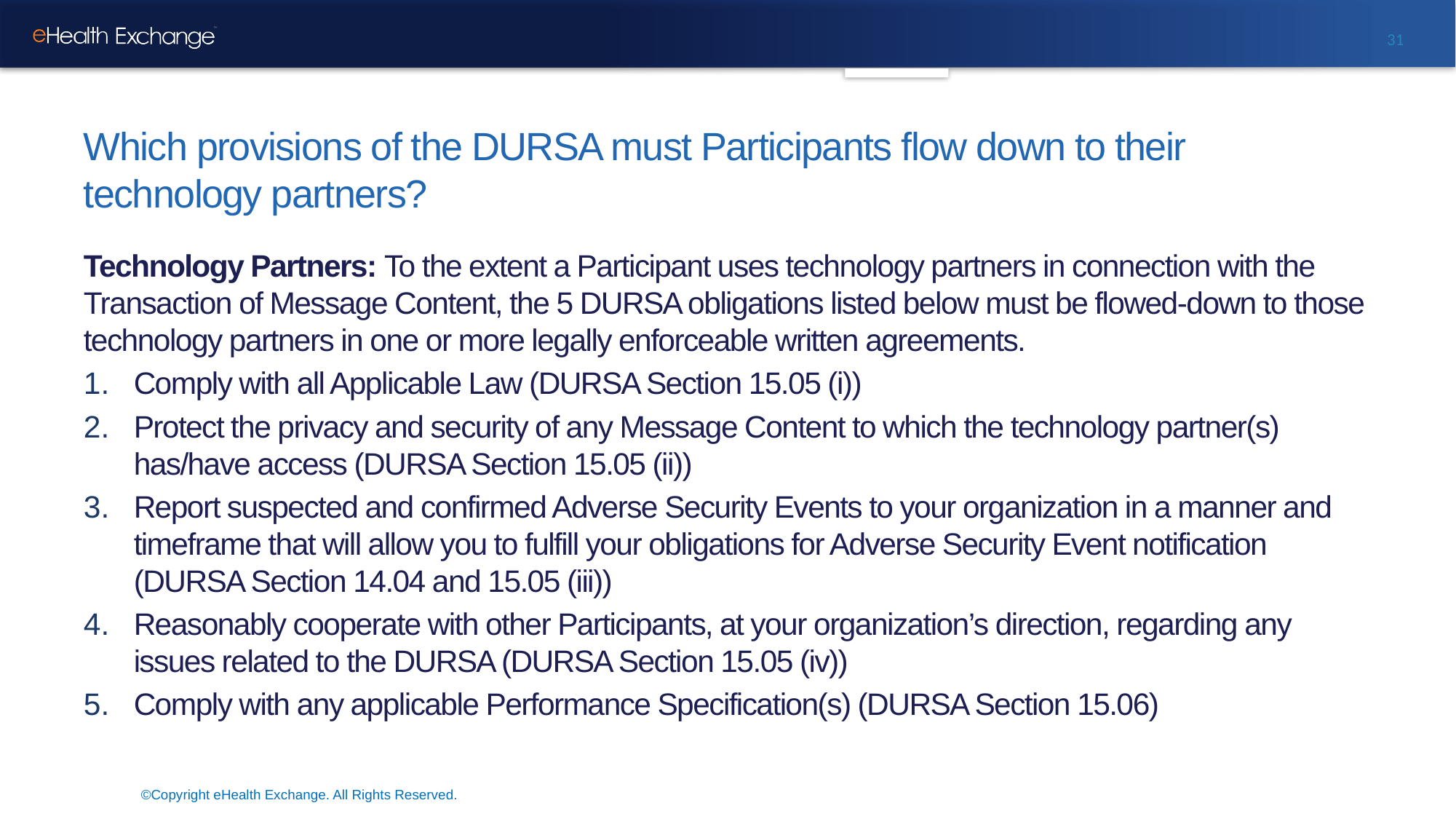

31
# Which provisions of the DURSA must Participants flow down to their technology partners?
Technology Partners: To the extent a Participant uses technology partners in connection with the Transaction of Message Content, the 5 DURSA obligations listed below must be flowed-down to those technology partners in one or more legally enforceable written agreements.
Comply with all Applicable Law (DURSA Section 15.05 (i))
Protect the privacy and security of any Message Content to which the technology partner(s) has/have access (DURSA Section 15.05 (ii))
Report suspected and confirmed Adverse Security Events to your organization in a manner and timeframe that will allow you to fulfill your obligations for Adverse Security Event notification (DURSA Section 14.04 and 15.05 (iii))
Reasonably cooperate with other Participants, at your organization’s direction, regarding any issues related to the DURSA (DURSA Section 15.05 (iv))
Comply with any applicable Performance Specification(s) (DURSA Section 15.06)
©Copyright eHealth Exchange. All Rights Reserved.